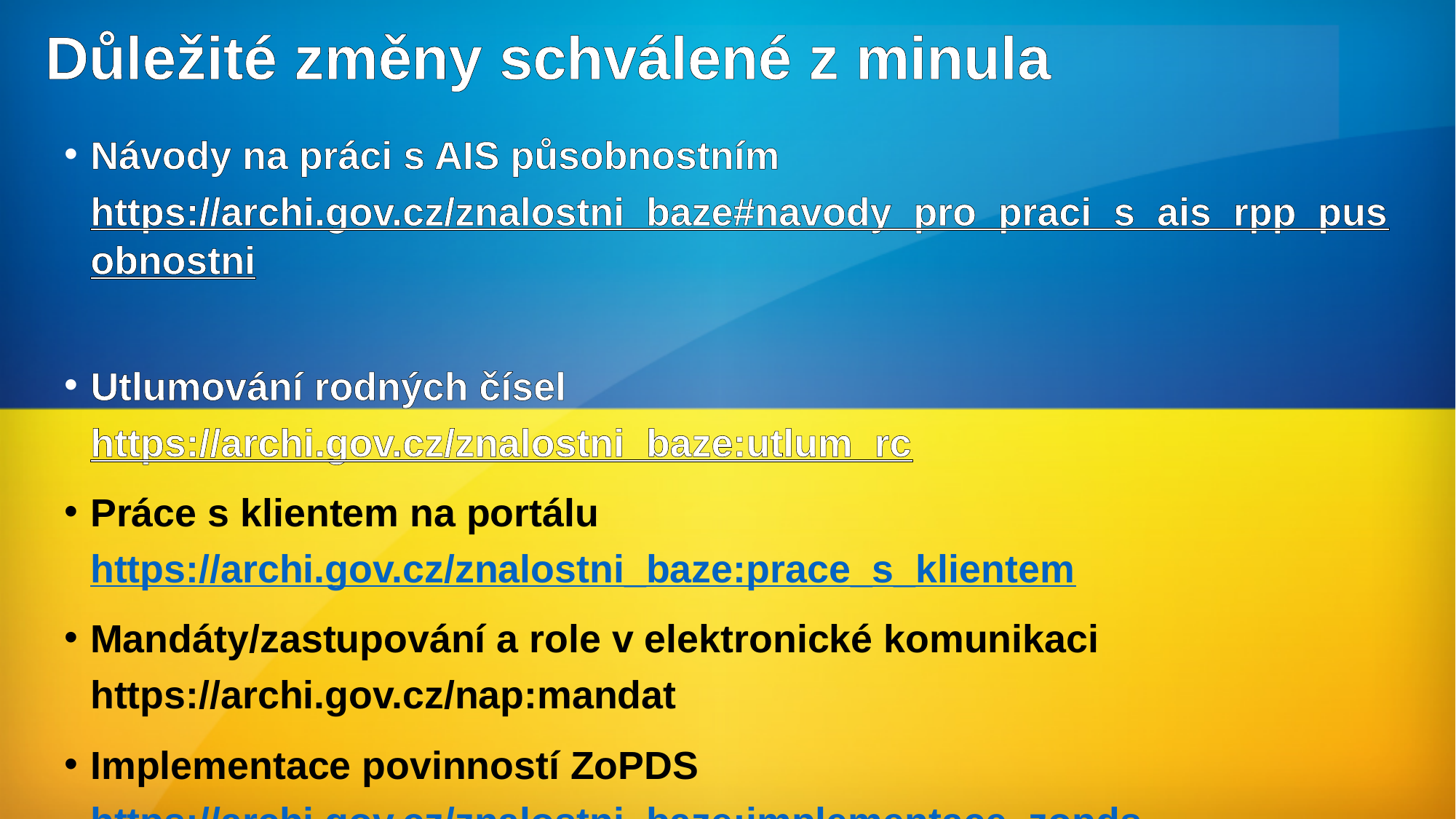

# Důležité změny schválené z minula
Návody na práci s AIS působnostním https://archi.gov.cz/znalostni_baze#navody_pro_praci_s_ais_rpp_pusobnostni
Utlumování rodných čísel https://archi.gov.cz/znalostni_baze:utlum_rc
Práce s klientem na portálu https://archi.gov.cz/znalostni_baze:prace_s_klientem
Mandáty/zastupování a role v elektronické komunikaci https://archi.gov.cz/nap:mandat
Implementace povinností ZoPDS https://archi.gov.cz/znalostni_baze:implementace_zopds